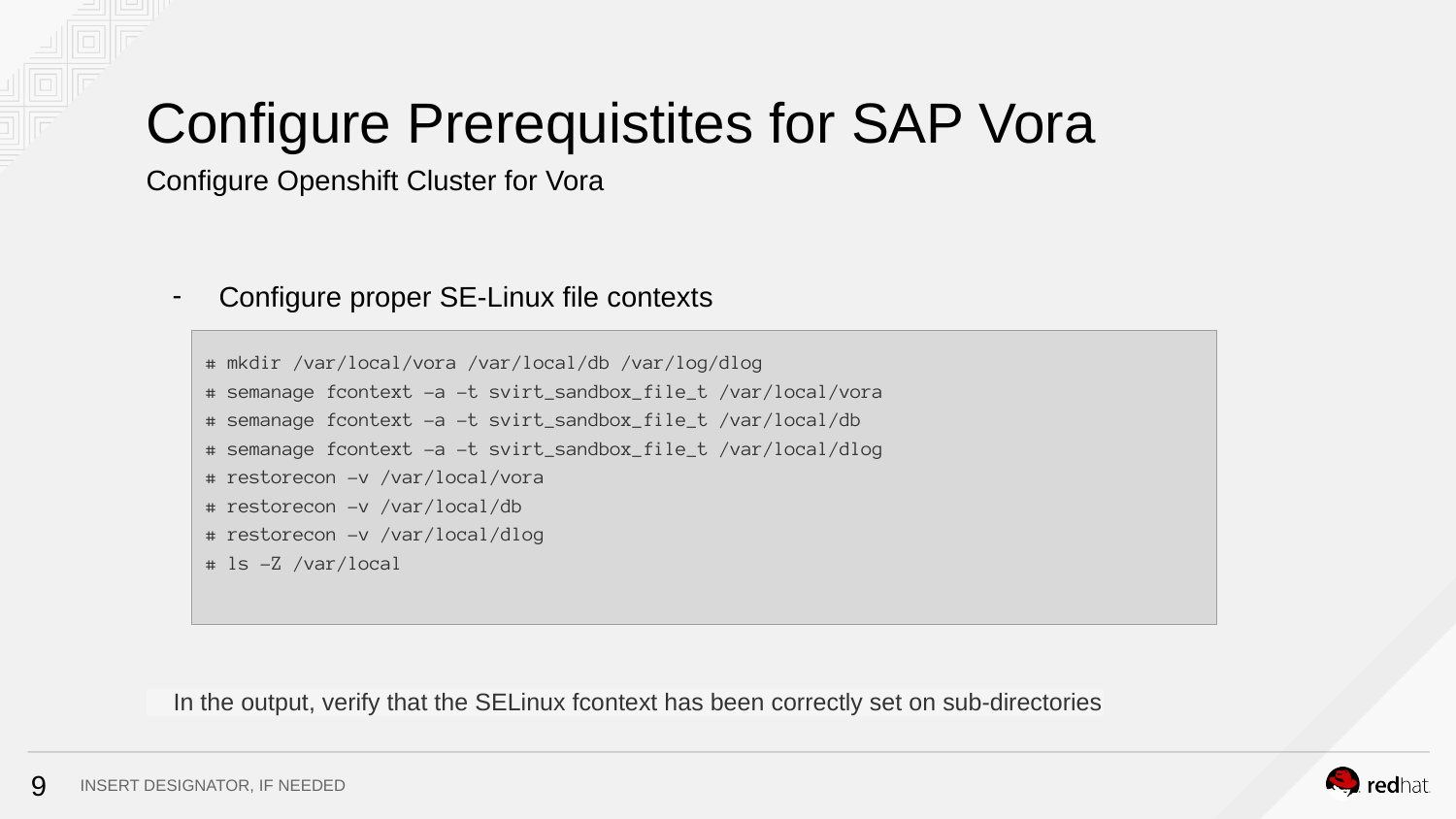

# Configure Prerequistites for SAP Vora
Configure Openshift Cluster for Vora
Configure proper SE-Linux file contexts

    In the output, verify that the SELinux fcontext has been correctly set on sub-directories
| # mkdir /var/local/vora /var/local/db /var/log/dlog # semanage fcontext -a -t svirt\_sandbox\_file\_t /var/local/vora # semanage fcontext -a -t svirt\_sandbox\_file\_t /var/local/db # semanage fcontext -a -t svirt\_sandbox\_file\_t /var/local/dlog # restorecon -v /var/local/vora # restorecon -v /var/local/db # restorecon -v /var/local/dlog # ls -Z /var/local |
| --- |
9